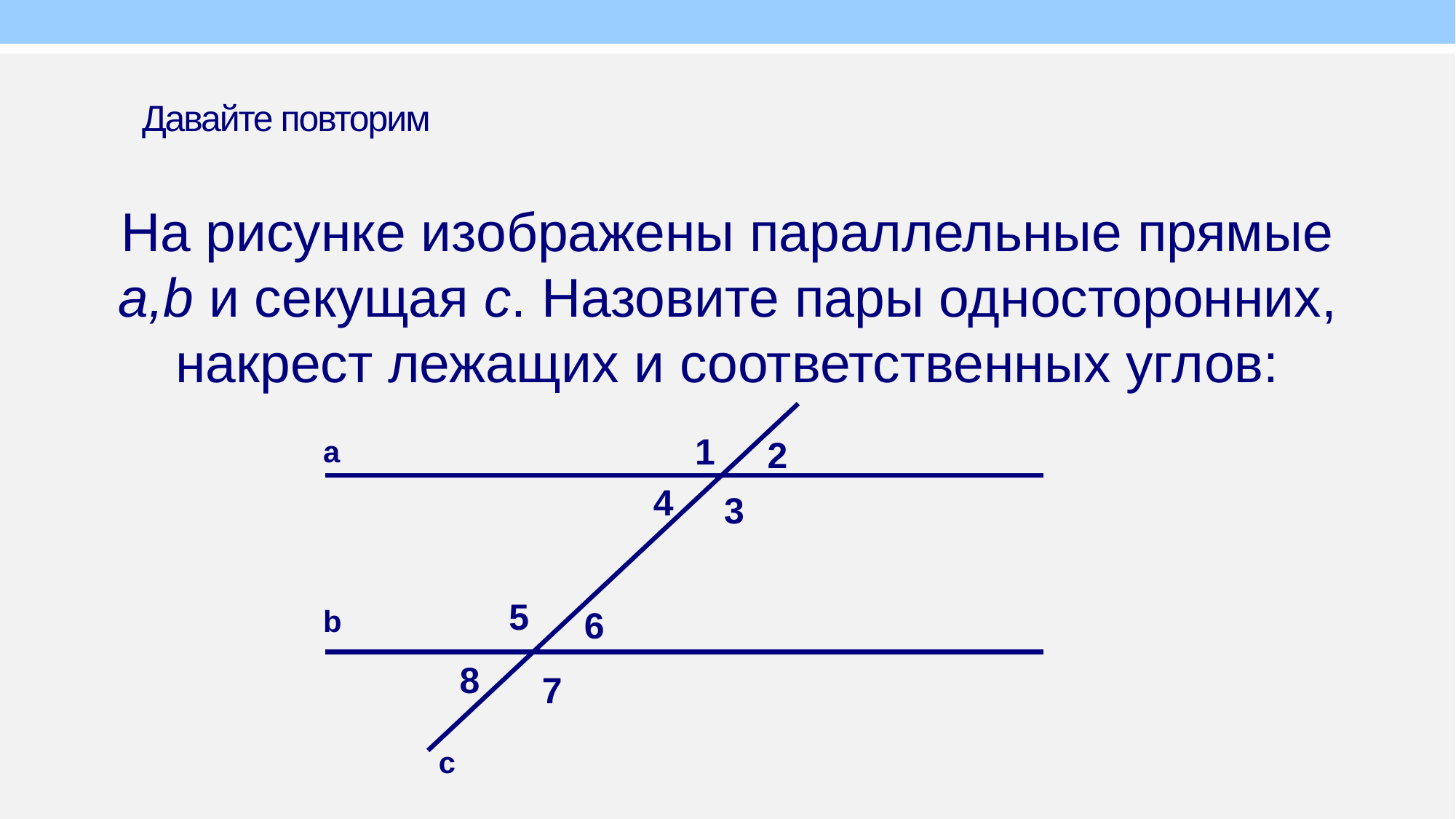

# Давайте повторим
На рисунке изображены параллельные прямые a,b и секущая c. Назовите пары односторонних, накрест лежащих и соответственных углов:

1
a
2
4
3
5
b
6
8
7
c